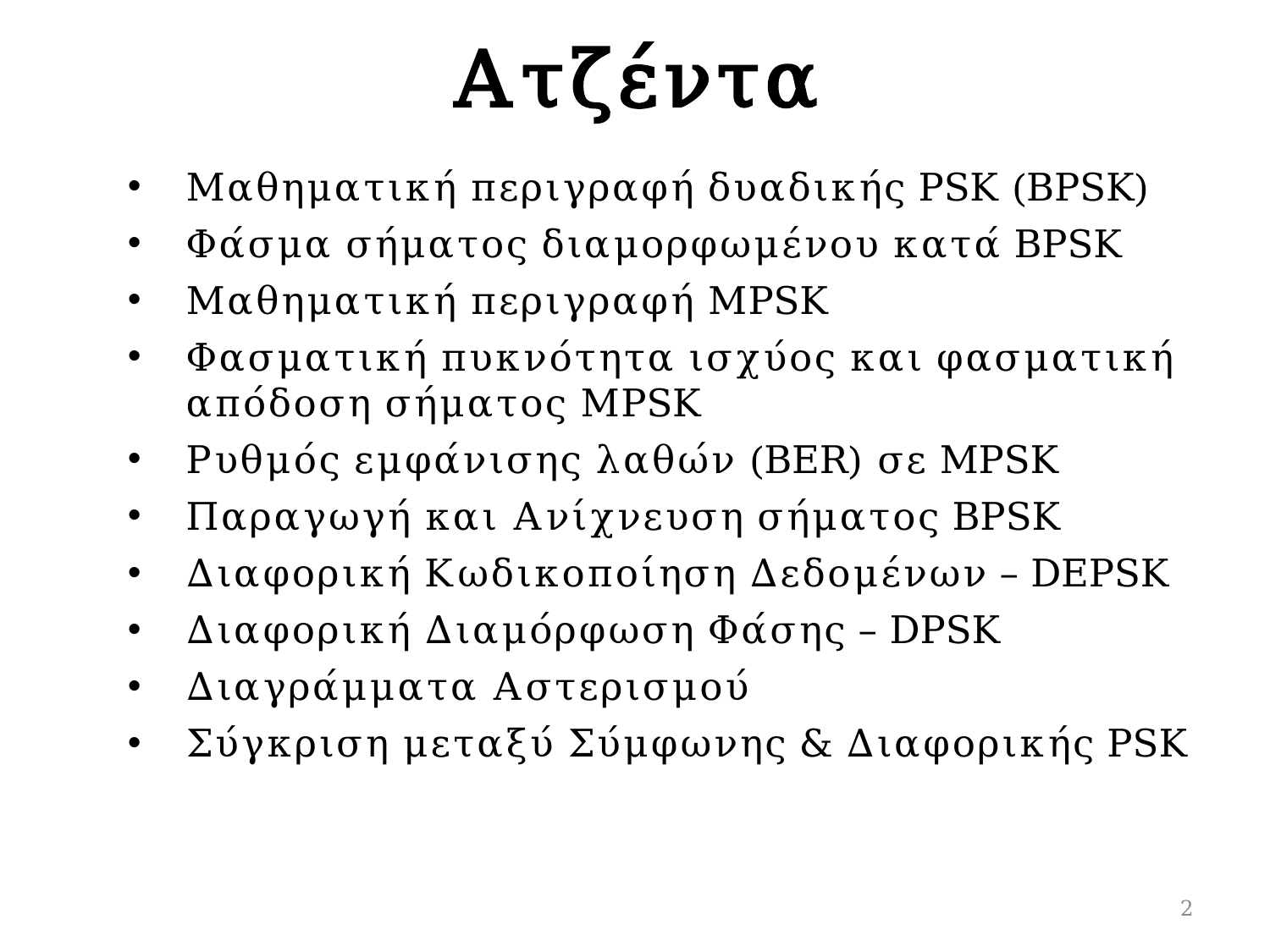

Ατζέντα
Μαθηματική περιγραφή δυαδικής PSK (BPSK)
Φάσμα σήματος διαμορφωμένου κατά BPSK
Μαθηματική περιγραφή ΜPSK
Φασματική πυκνότητα ισχύος και φασματική απόδοση σήματος ΜPSK
Ρυθμός εμφάνισης λαθών (BER) σε MPSK
Παραγωγή και Ανίχνευση σήματος BPSK
Διαφορική Κωδικοποίηση Δεδομένων – DEPSK
Διαφορική Διαμόρφωση Φάσης – DPSK
Διαγράμματα Αστερισμού
Σύγκριση μεταξύ Σύμφωνης & Διαφορικής PSK
2